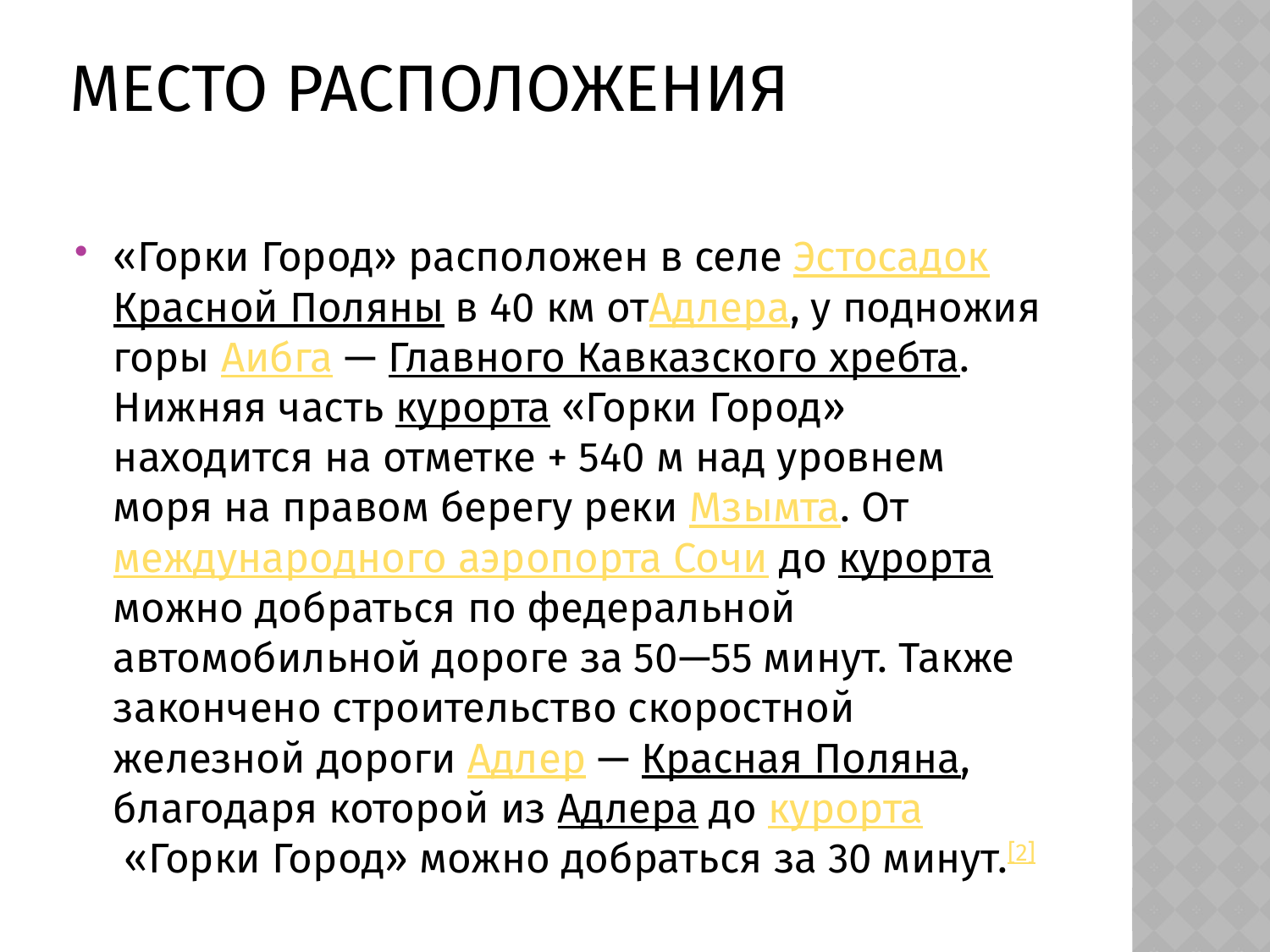

# Место расположения
«Горки Город» расположен в селе Эстосадок Красной Поляны в 40 км отАдлера, у подножия горы Аибга — Главного Кавказского хребта. Нижняя часть курорта «Горки Город» находится на отметке + 540 м над уровнем моря на правом берегу реки Мзымта. От международного аэропорта Сочи до курортаможно добраться по федеральной автомобильной дороге за 50—55 минут. Также закончено строительство скоростной железной дороги Адлер — Красная Поляна, благодаря которой из Адлера до курорта «Горки Город» можно добраться за 30 минут.[2]